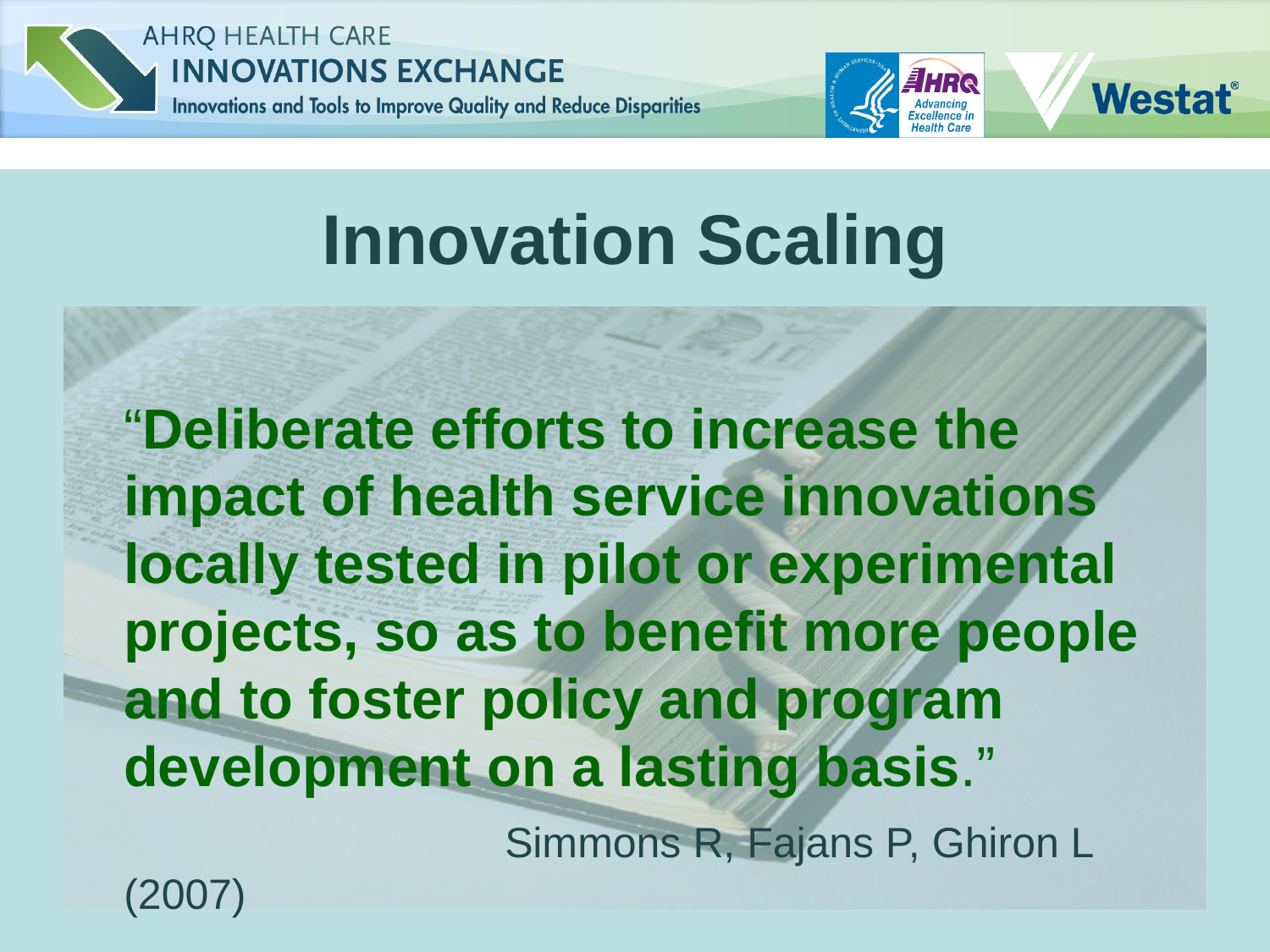

# Innovation Scaling

	“Deliberate efforts to increase the impact of health service innovations locally tested in pilot or experimental projects, so as to benefit more people and to foster policy and program development on a lasting basis.”
				Simmons R, Fajans P, Ghiron L (2007)